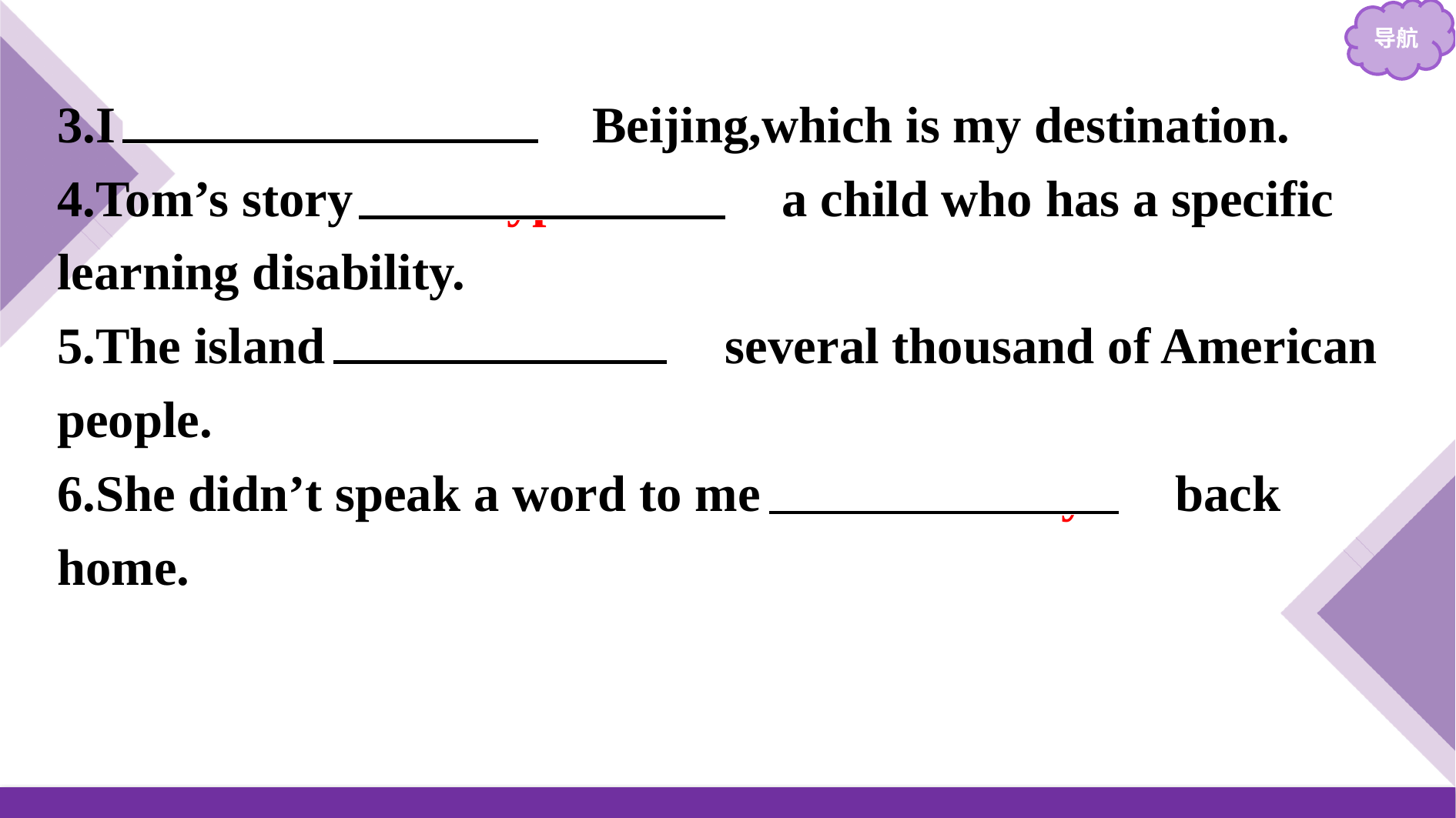

3.I 　am bound for　 Beijing,which is my destination.
4.Tom’s story 　is typical of　 a child who has a specific learning disability.
5.The island 　is home to　 several thousand of American people.
6.She didn’t speak a word to me 　all the way　 back home.